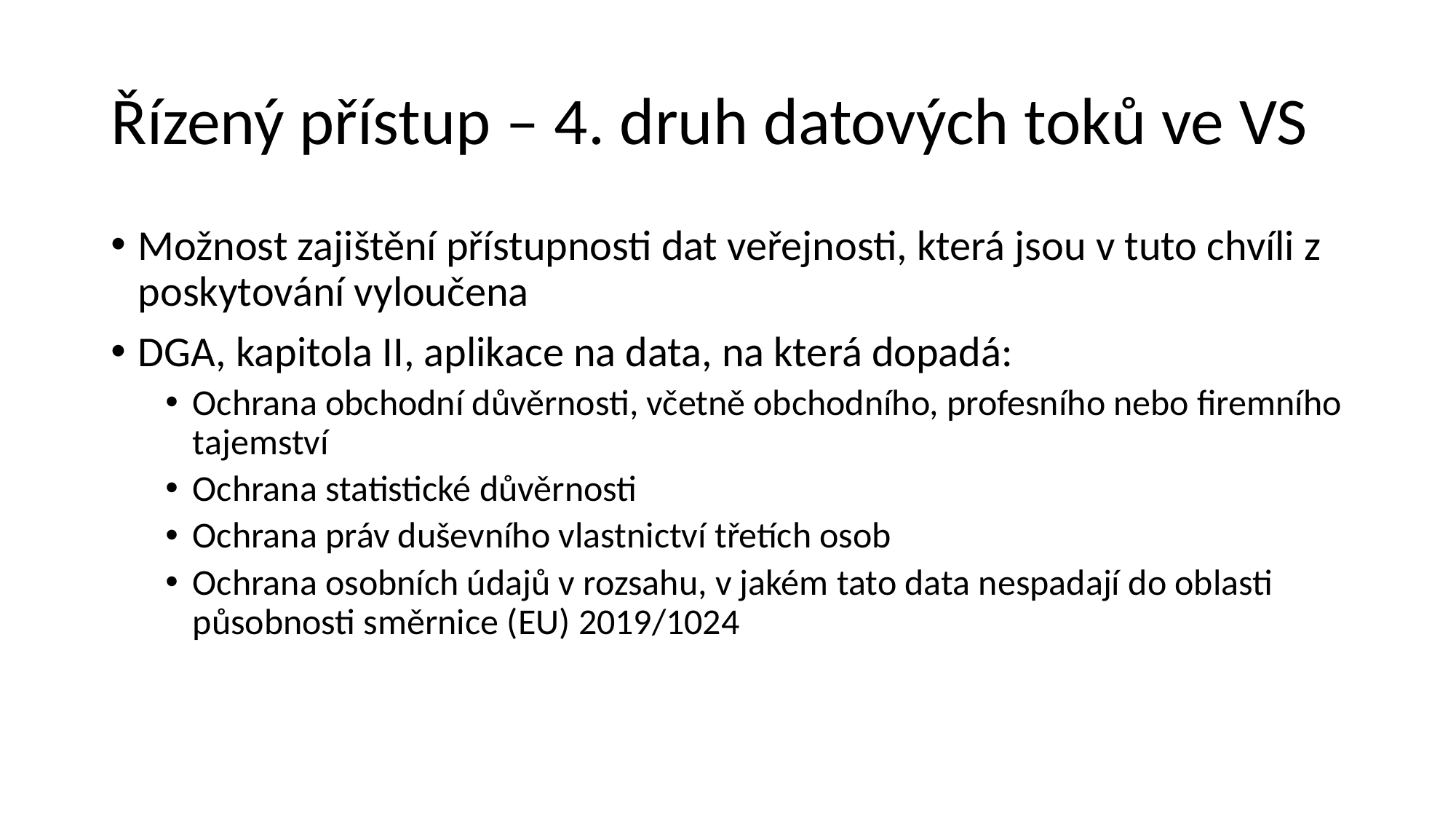

# Řízený přístup – 4. druh datových toků ve VS
Možnost zajištění přístupnosti dat veřejnosti, která jsou v tuto chvíli z poskytování vyloučena
DGA, kapitola II, aplikace na data, na která dopadá:
Ochrana obchodní důvěrnosti, včetně obchodního, profesního nebo firemního tajemství
Ochrana statistické důvěrnosti
Ochrana práv duševního vlastnictví třetích osob
Ochrana osobních údajů v rozsahu, v jakém tato data nespadají do oblasti působnosti směrnice (EU) 2019/1024